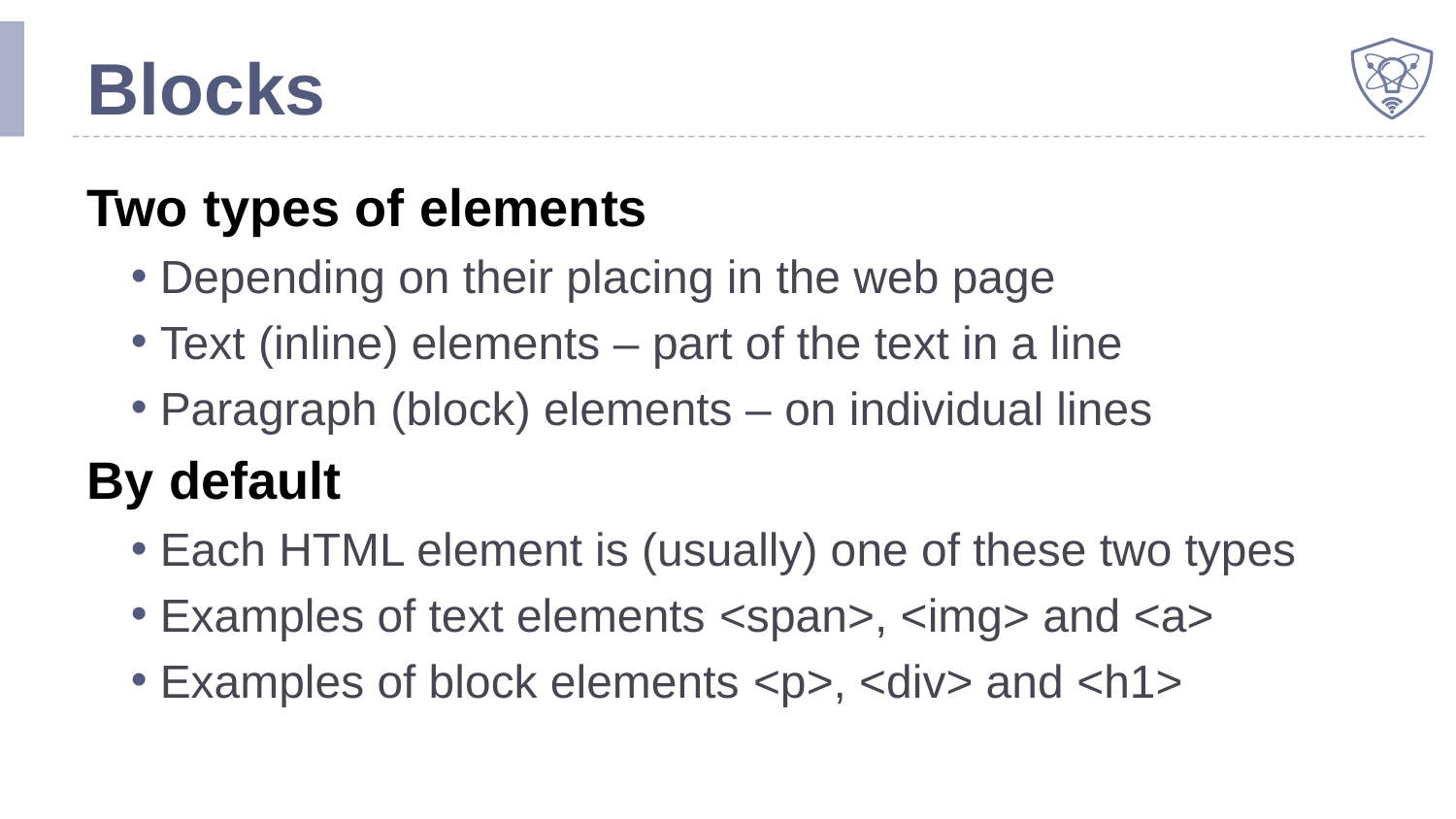

# Blocks
Two types of elements
Depending on their placing in the web page
Text (inline) elements – part of the text in a line
Paragraph (block) elements – on individual lines
By default
Each HTML element is (usually) one of these two types
Examples of text elements <span>, <img> and <a>
Examples of block elements <p>, <div> and <h1>